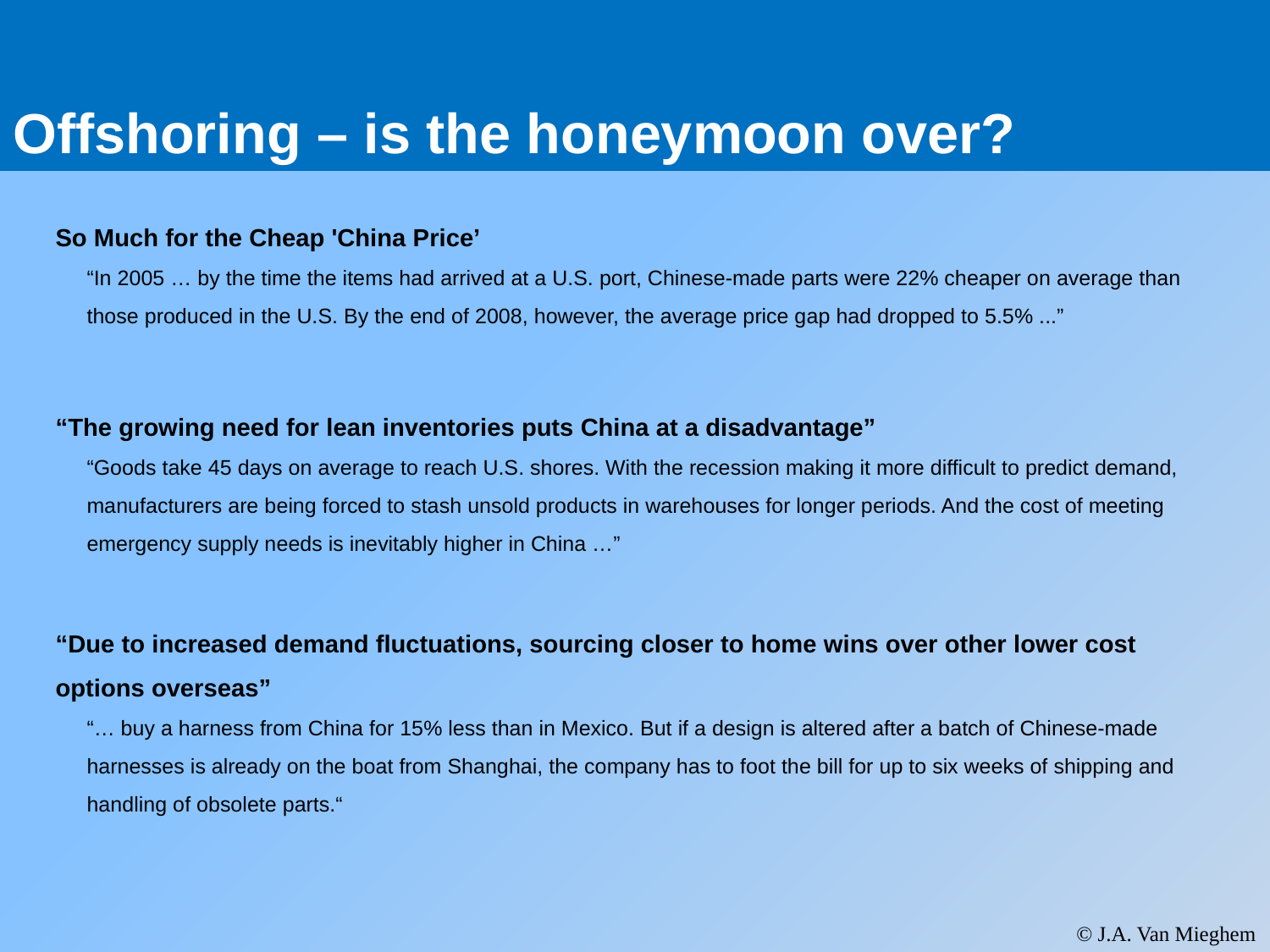

# Offshoring – is the honeymoon over?
So Much for the Cheap 'China Price’
“In 2005 … by the time the items had arrived at a U.S. port, Chinese-made parts were 22% cheaper on average than those produced in the U.S. By the end of 2008, however, the average price gap had dropped to 5.5% ...”
“The growing need for lean inventories puts China at a disadvantage”
“Goods take 45 days on average to reach U.S. shores. With the recession making it more difficult to predict demand, manufacturers are being forced to stash unsold products in warehouses for longer periods. And the cost of meeting emergency supply needs is inevitably higher in China …”
“Due to increased demand fluctuations, sourcing closer to home wins over other lower cost options overseas”
“… buy a harness from China for 15% less than in Mexico. But if a design is altered after a batch of Chinese-made harnesses is already on the boat from Shanghai, the company has to foot the bill for up to six weeks of shipping and handling of obsolete parts.“